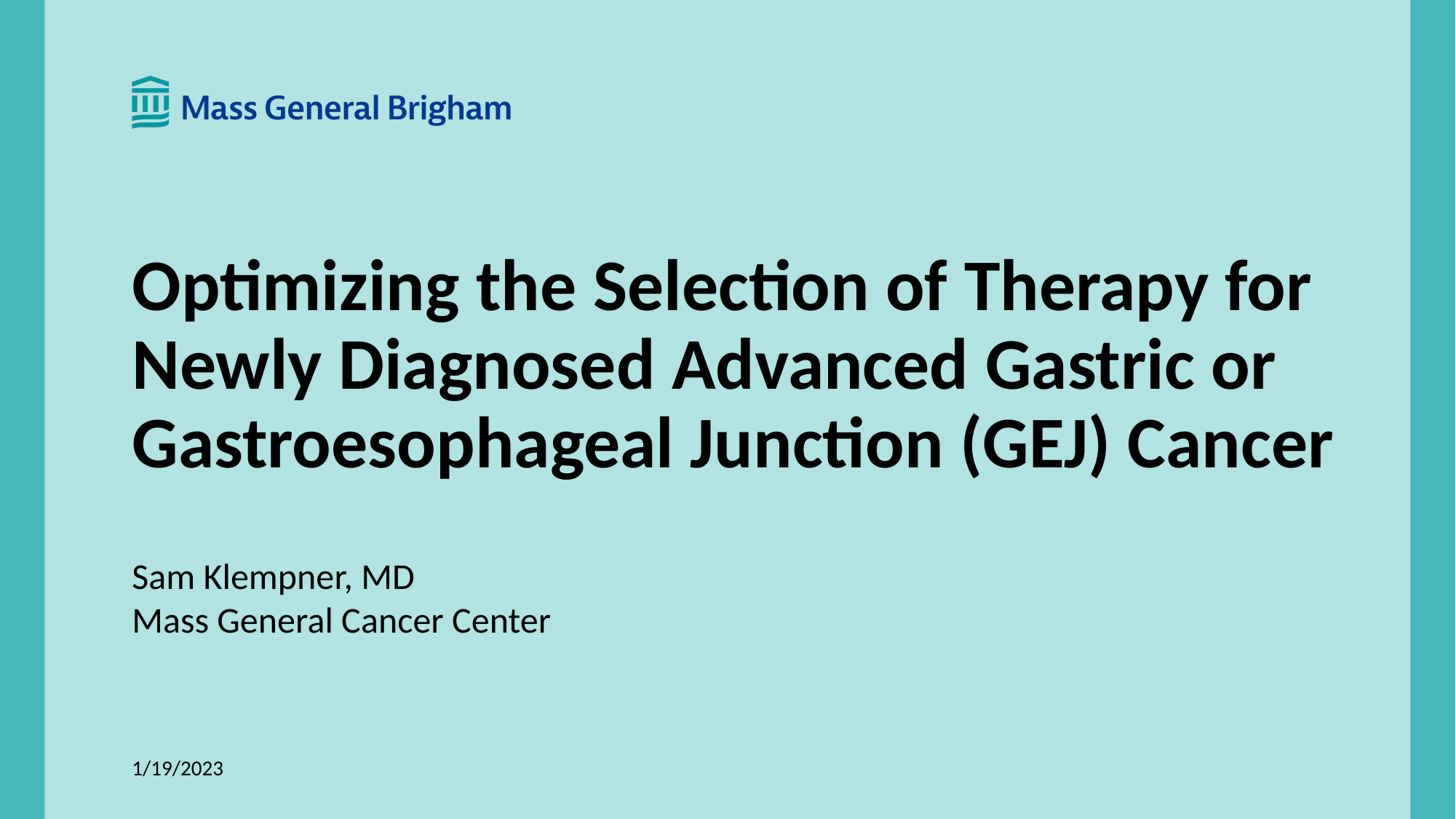

# Optimizing the Selection of Therapy for Newly Diagnosed Advanced Gastric or Gastroesophageal Junction (GEJ) Cancer
Sam Klempner, MD
Mass General Cancer Center
1/19/2023